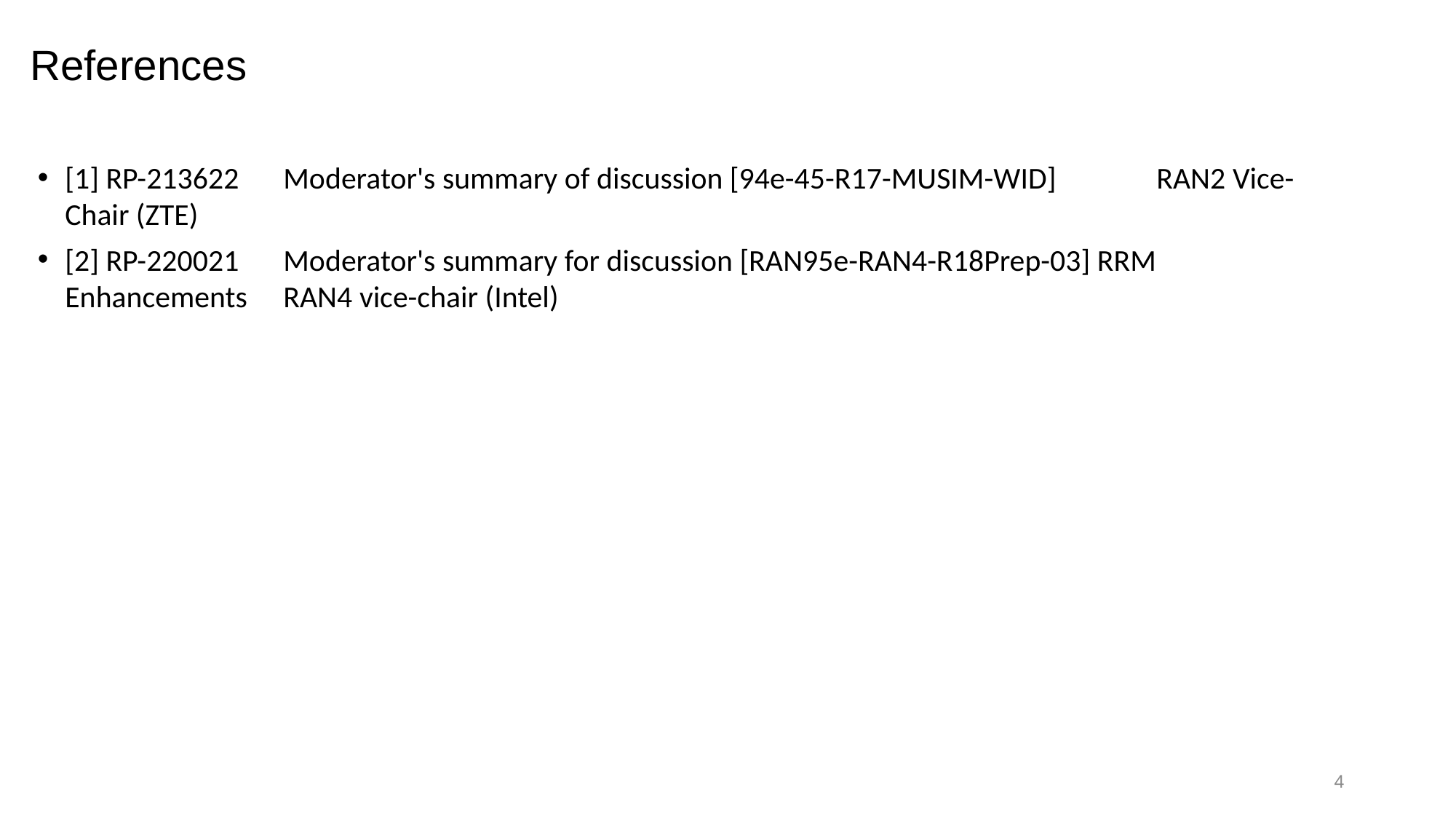

# References
[1] RP-213622	Moderator's summary of discussion [94e-45-R17-MUSIM-WID]	RAN2 Vice-Chair (ZTE)
[2] RP-220021	Moderator's summary for discussion [RAN95e-RAN4-R18Prep-03] RRM Enhancements	RAN4 vice-chair (Intel)

4